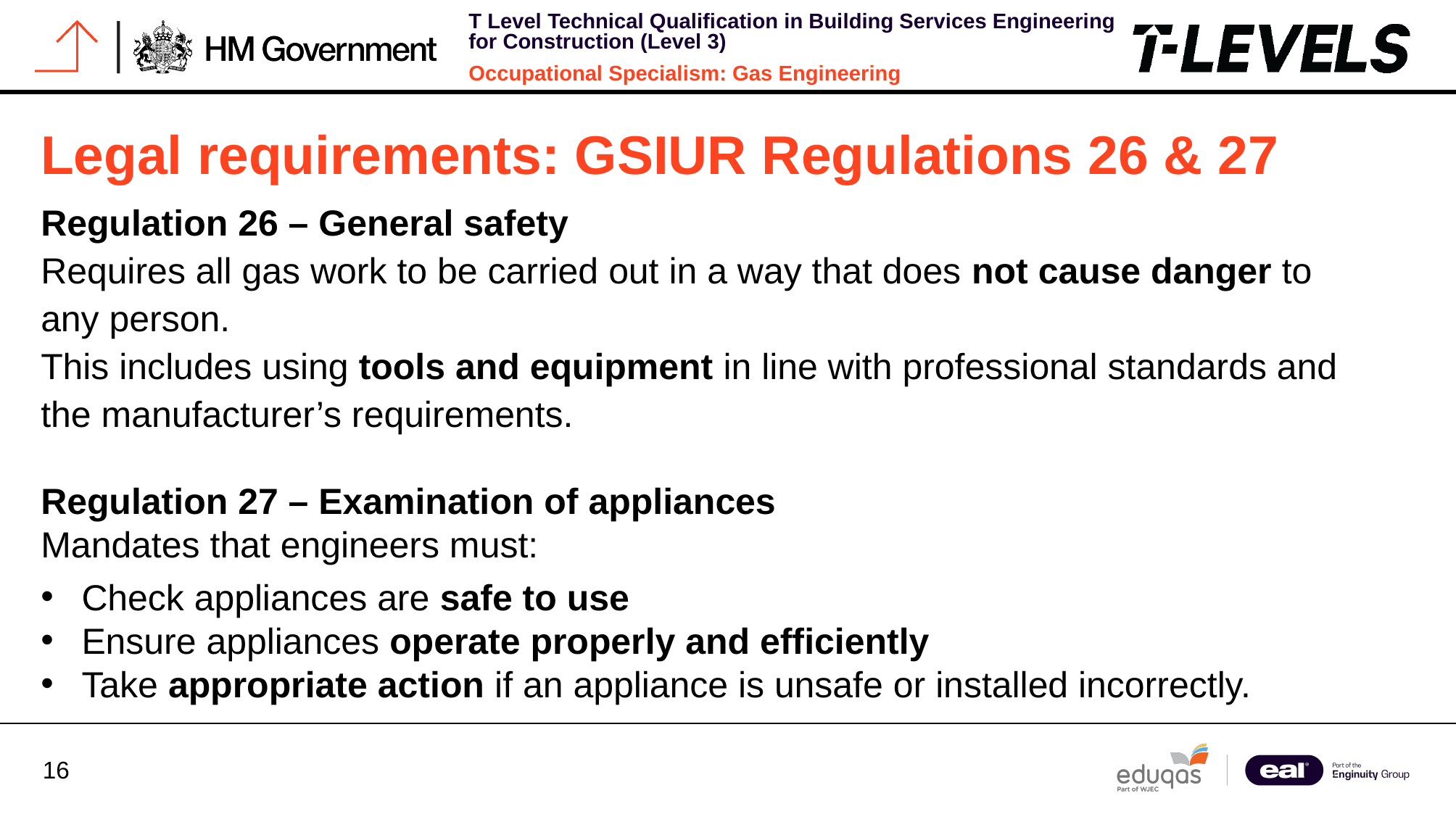

# Legal requirements: GSIUR Regulations 26 & 27
Regulation 26 – General safety
Requires all gas work to be carried out in a way that does not cause danger to any person.
This includes using tools and equipment in line with professional standards and the manufacturer’s requirements.

Regulation 27 – Examination of appliances
Mandates that engineers must:
Check appliances are safe to use
Ensure appliances operate properly and efficiently
Take appropriate action if an appliance is unsafe or installed incorrectly.